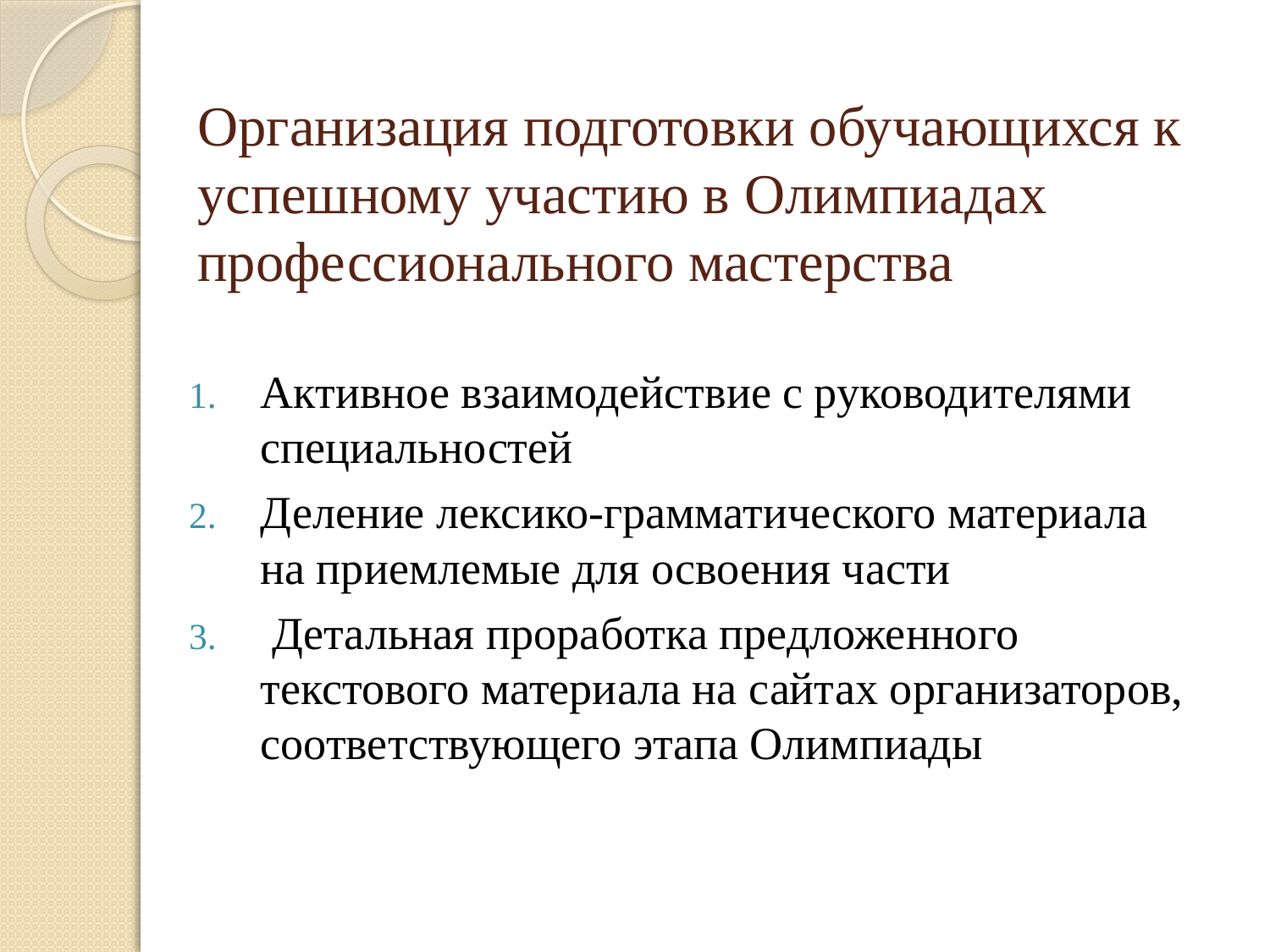

# Организация подготовки обучающихся к успешному участию в Олимпиадах профессионального мастерства
Активное взаимодействие с руководителями специальностей
Деление лексико-грамматического материала на приемлемые для освоения части
 Детальная проработка предложенного текстового материала на сайтах организаторов, соответствующего этапа Олимпиады